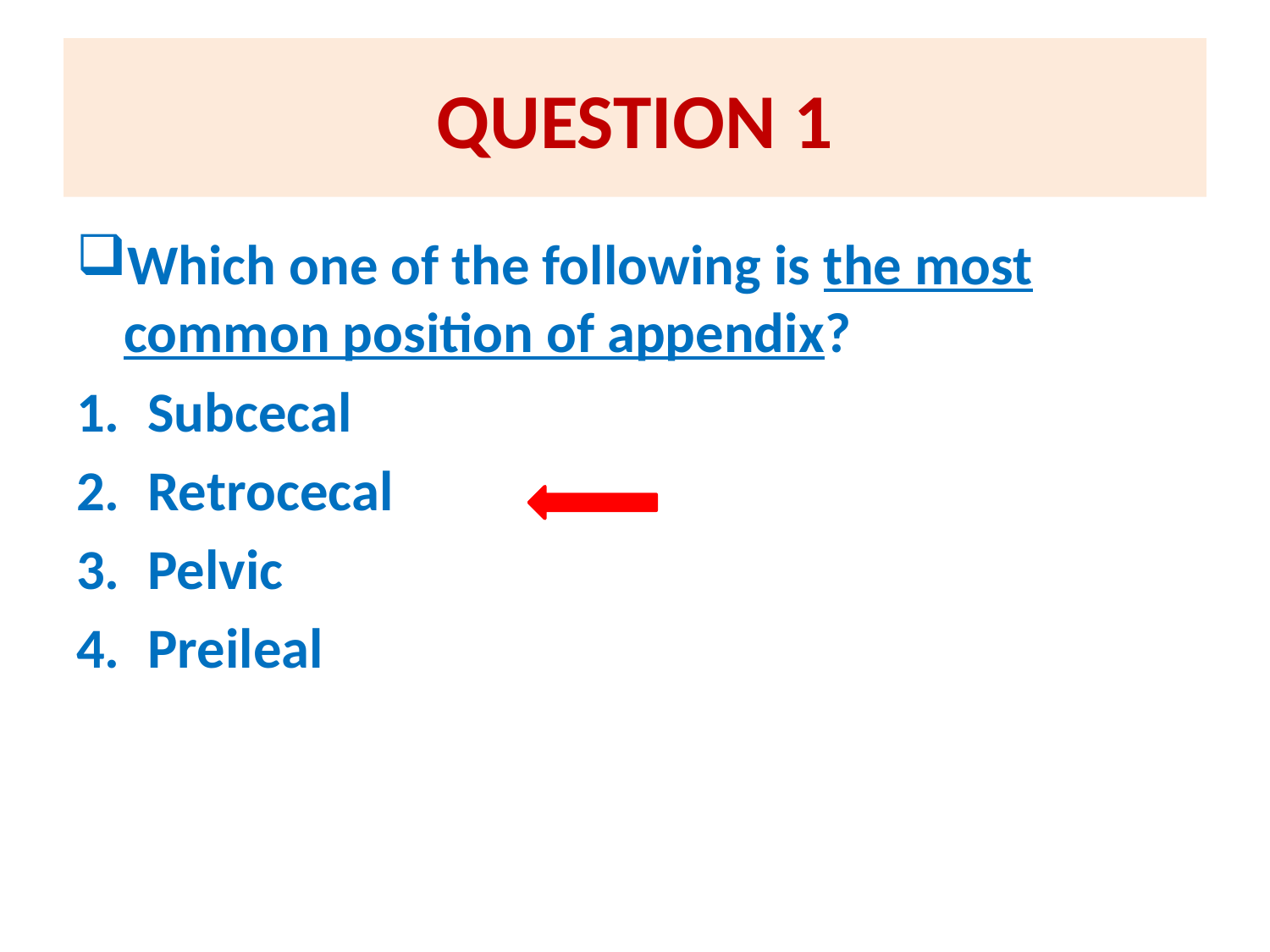

# QUESTION 1
Which one of the following is the most common position of appendix?
Subcecal
Retrocecal
Pelvic
Preileal